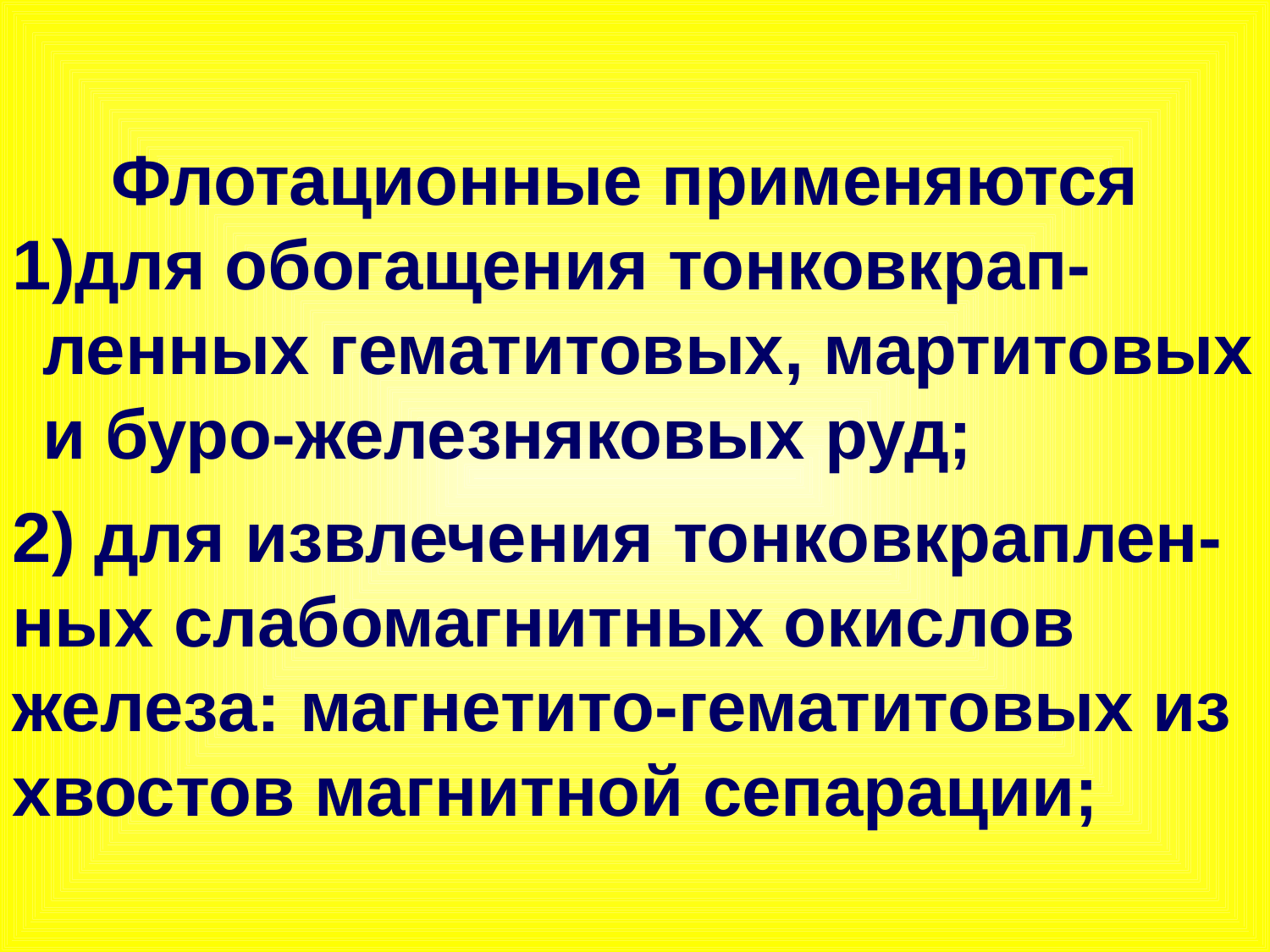

Флотационные применяются
для обогащения тонковкрап-ленных гематитовых, мартитовых и буро-железняковых руд;
2) для извлечения тонковкраплен-ных слабомагнитных окислов железа: магнетито-гематитовых из хвостов магнитной сепарации;